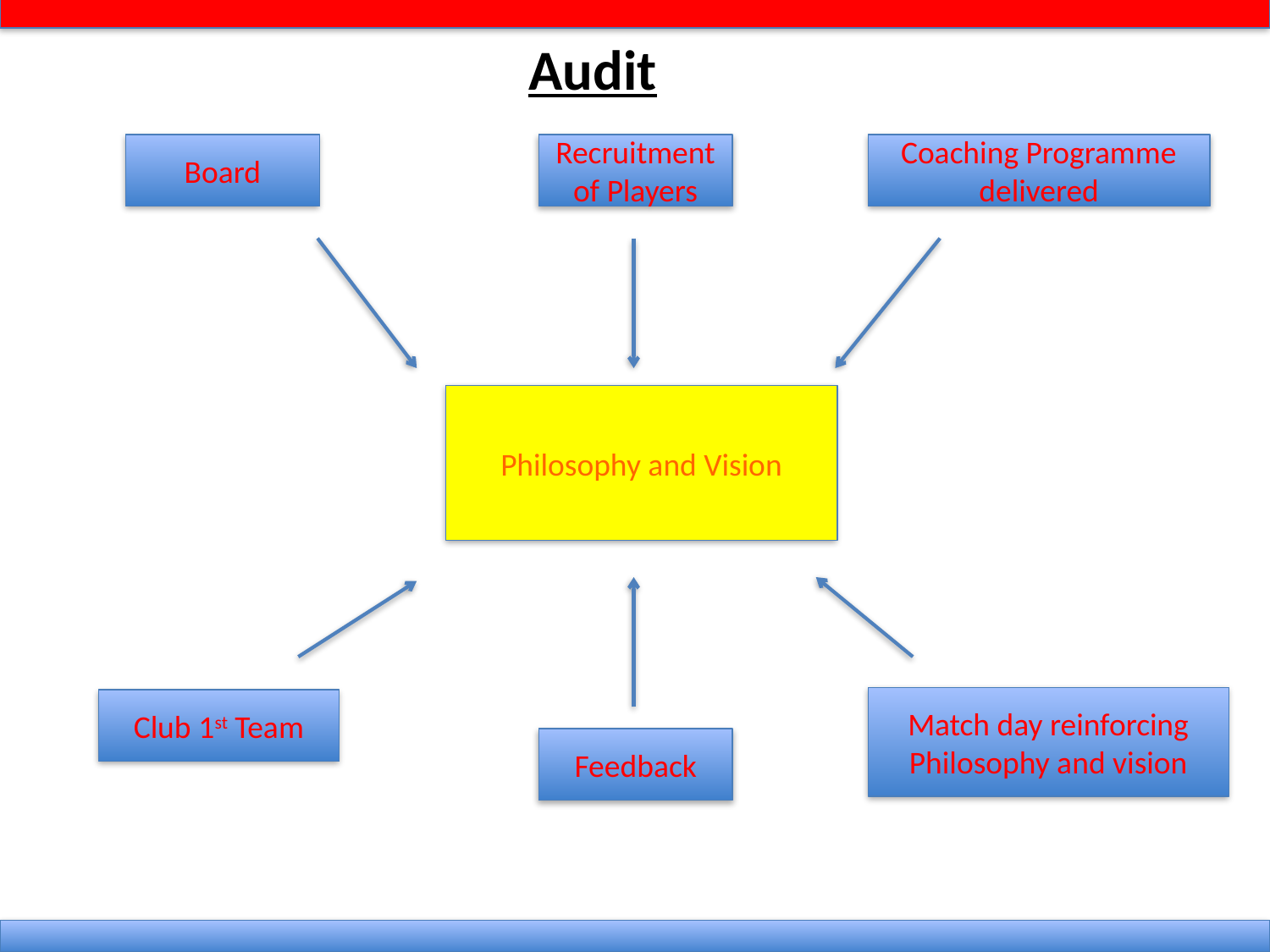

Audit
Coaching Programme delivered
Board
Recruitment of Players
Philosophy and Vision
Match day reinforcing Philosophy and vision
Club 1st Team
Feedback